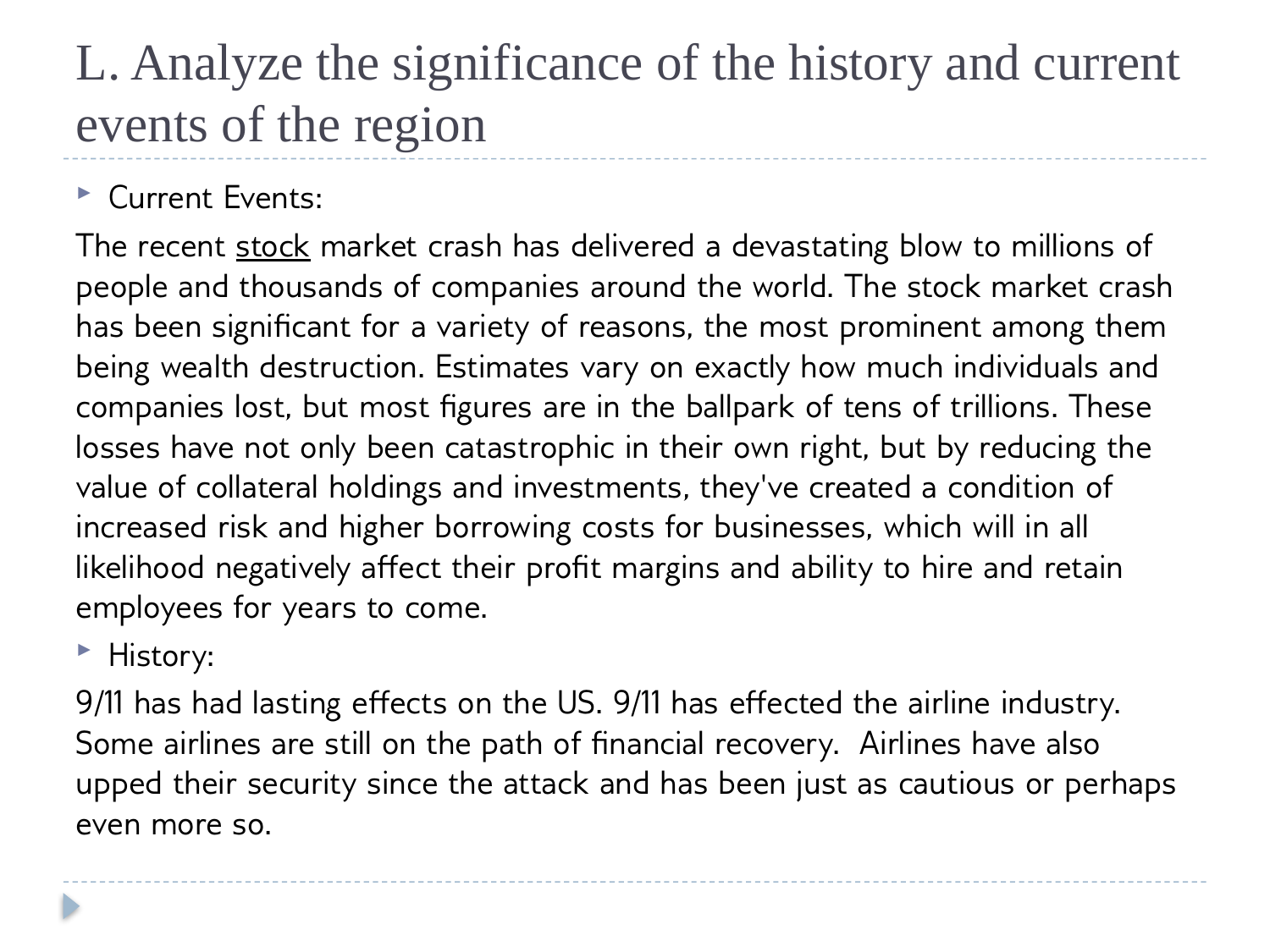

# L. Analyze the significance of the history and current events of the region
Current Events:
The recent stock market crash has delivered a devastating blow to millions of people and thousands of companies around the world. The stock market crash has been significant for a variety of reasons, the most prominent among them being wealth destruction. Estimates vary on exactly how much individuals and companies lost, but most figures are in the ballpark of tens of trillions. These losses have not only been catastrophic in their own right, but by reducing the value of collateral holdings and investments, they've created a condition of increased risk and higher borrowing costs for businesses, which will in all likelihood negatively affect their profit margins and ability to hire and retain employees for years to come.
History:
9/11 has had lasting effects on the US. 9/11 has effected the airline industry. Some airlines are still on the path of financial recovery.  Airlines have also upped their security since the attack and has been just as cautious or perhaps even more so.